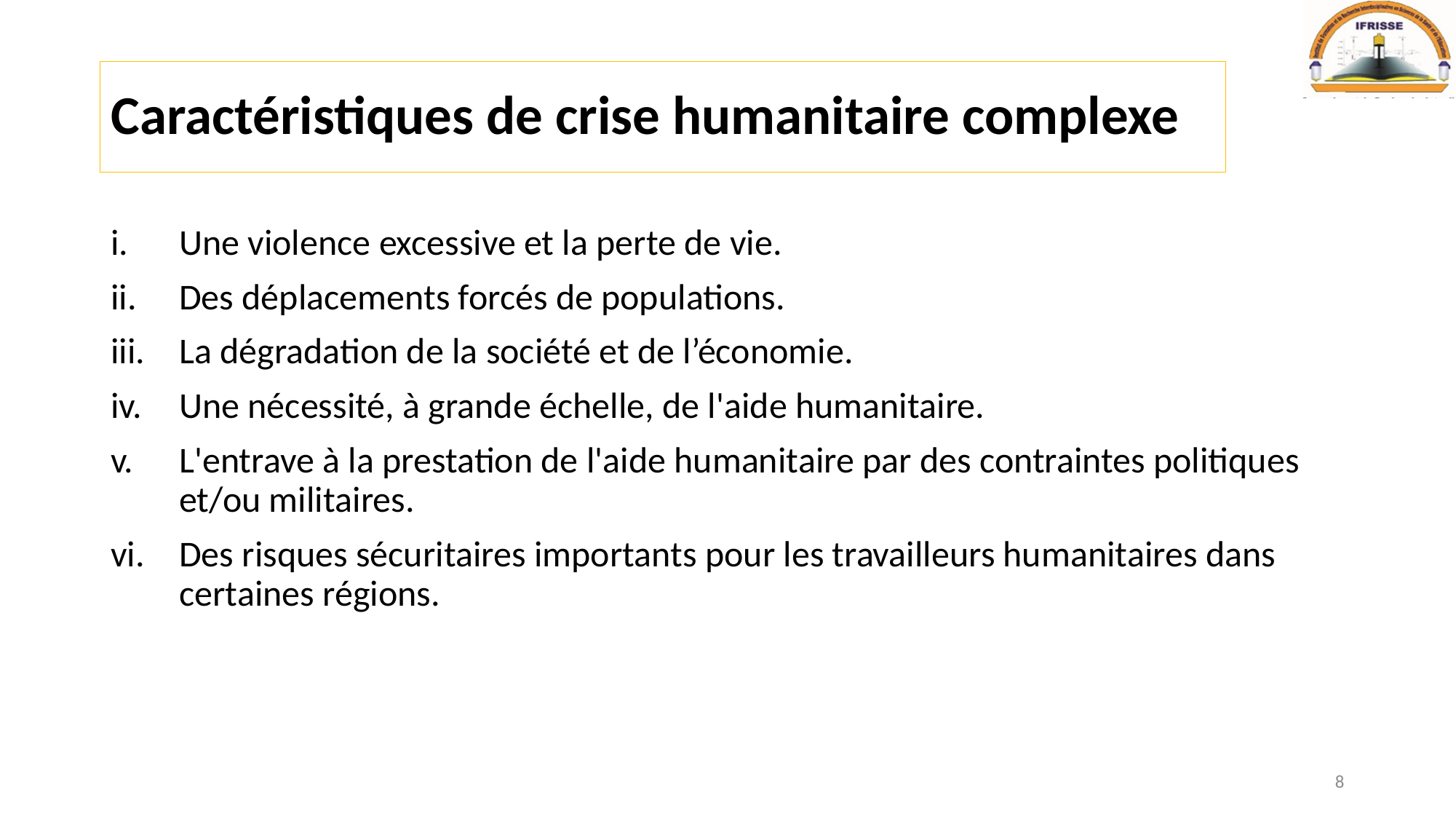

# Caractéristiques de crise humanitaire complexe
Une violence excessive et la perte de vie.
Des déplacements forcés de populations.
La dégradation de la société et de l’économie.
Une nécessité, à grande échelle, de l'aide humanitaire.
L'entrave à la prestation de l'aide humanitaire par des contraintes politiques et/ou militaires.
Des risques sécuritaires importants pour les travailleurs humanitaires dans certaines régions.

8